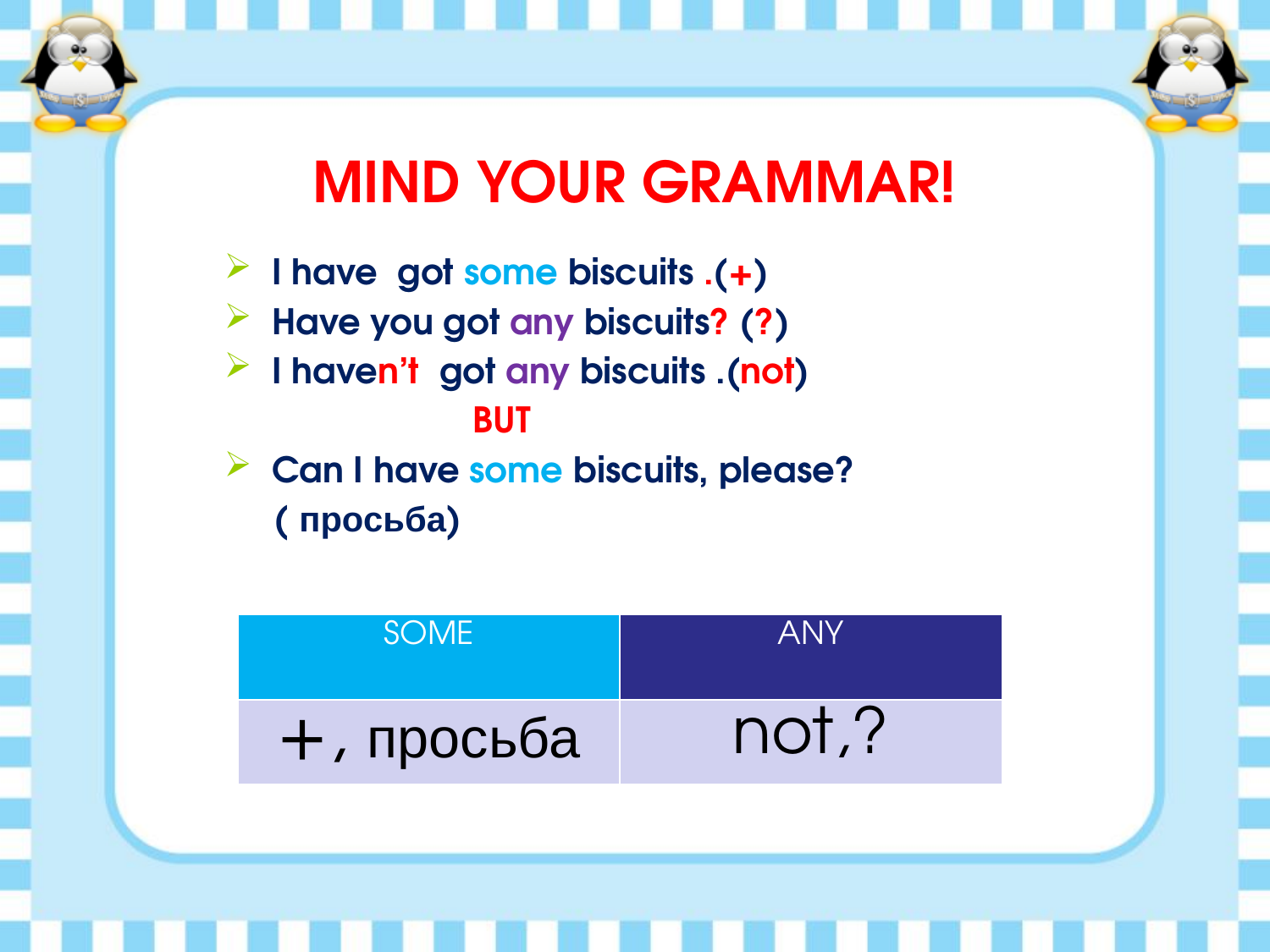

# MIND YOUR GRAMMAR!
I have  got some biscuits .(+)
Have you got any biscuits? (?)
I haven’t  got any biscuits .(not)
                         BUT
Can I have some biscuits, please?
     ( просьба)

| SOME | ANY |
| --- | --- |
| +, просьба | not,? |